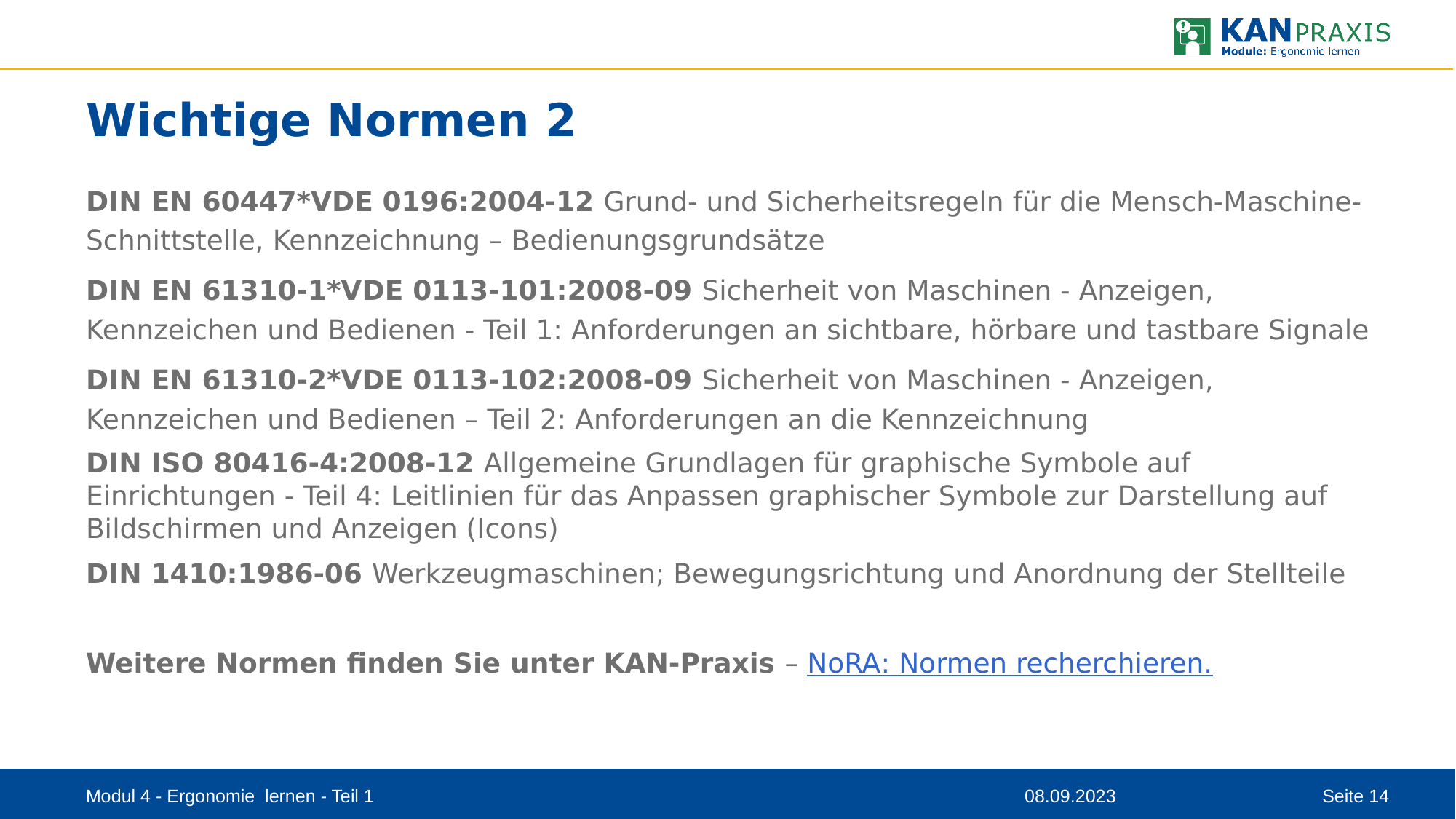

# Wichtige Normen 2
DIN EN 60447*VDE 0196:2004-12 Grund- und Sicherheitsregeln für die Mensch-Maschine-Schnittstelle, Kennzeichnung – Bedienungsgrundsätze
DIN EN 61310-1*VDE 0113-101:2008-09 Sicherheit von Maschinen - Anzeigen, Kennzeichen und Bedienen - Teil 1: Anforderungen an sichtbare, hörbare und tastbare Signale
DIN EN 61310-2*VDE 0113-102:2008-09 Sicherheit von Maschinen - Anzeigen, Kennzeichen und Bedienen – Teil 2: Anforderungen an die Kennzeichnung
DIN ISO 80416-4:2008-12 Allgemeine Grundlagen für graphische Symbole auf Einrichtungen - Teil 4: Leitlinien für das Anpassen graphischer Symbole zur Darstellung auf Bildschirmen und Anzeigen (Icons)
DIN 1410:1986-06 Werkzeugmaschinen; Bewegungsrichtung und Anordnung der Stellteile
Weitere Normen finden Sie unter KAN-Praxis – NoRA: Normen recherchieren.

Modul 4 - Ergonomie  lernen - Teil 1
08.09.2023
Seite 14